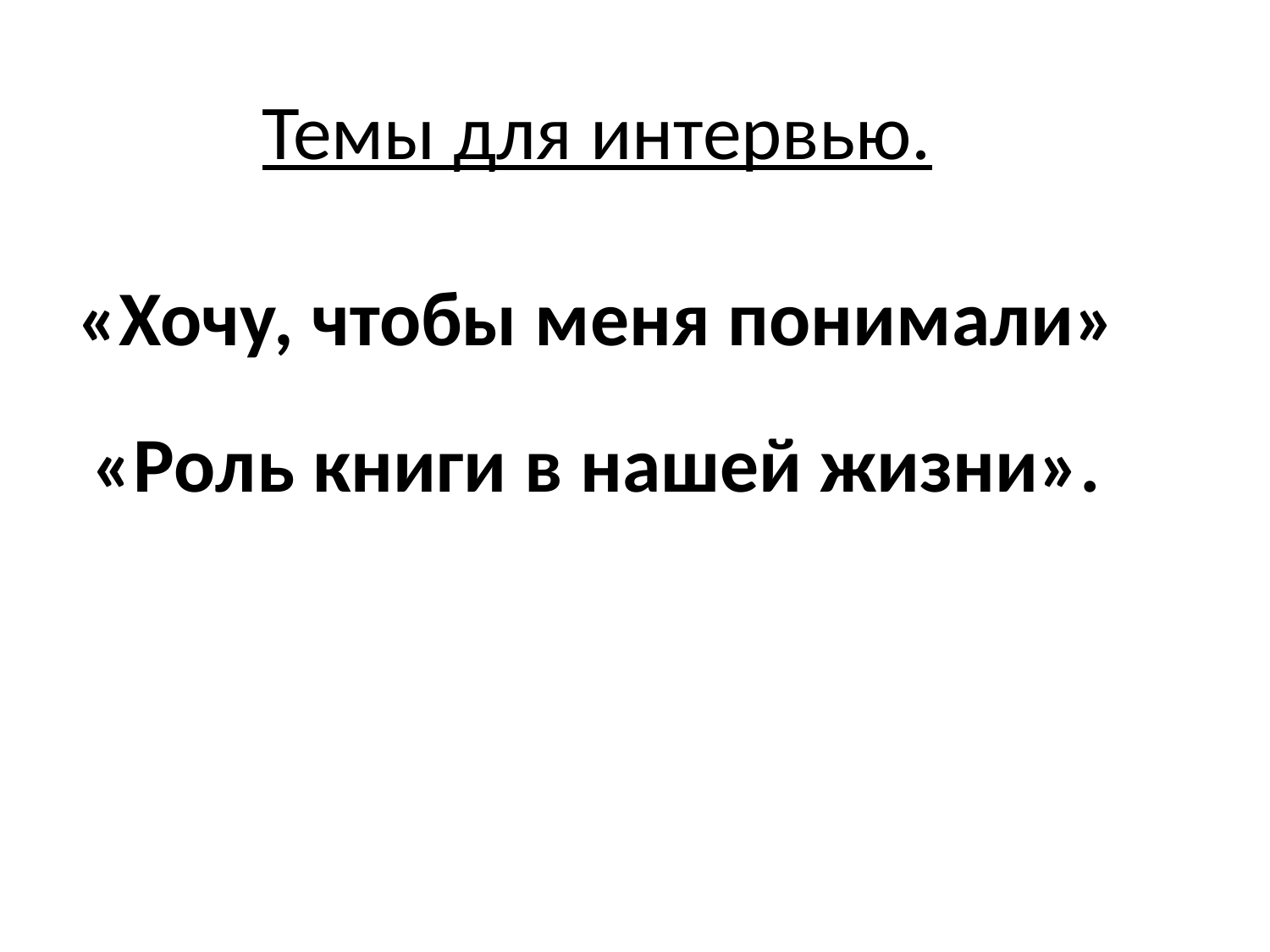

Темы для интервью.

«Хочу, чтобы меня понимали»

«Роль книги в нашей жизни».